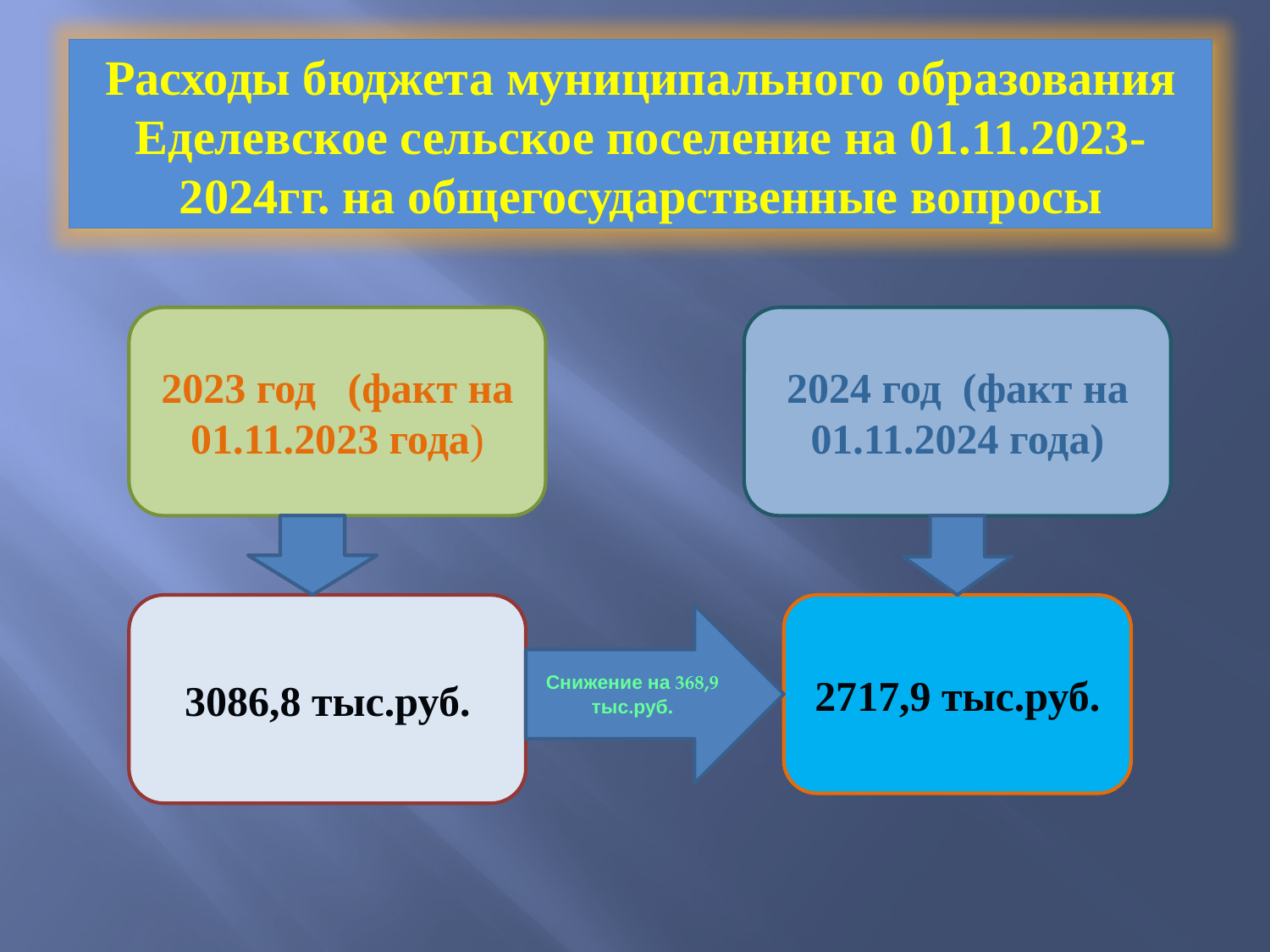

Расходы бюджета муниципального образования Еделевское сельское поселение на 01.11.2023-2024гг. на общегосударственные вопросы
2023 год   (факт на 01.11.2023 года)
2024 год  (факт на 01.11.2024 года)

3086,8 тыс.руб.
2717,9 тыс.руб.
Снижение на 368,9 тыс.руб.